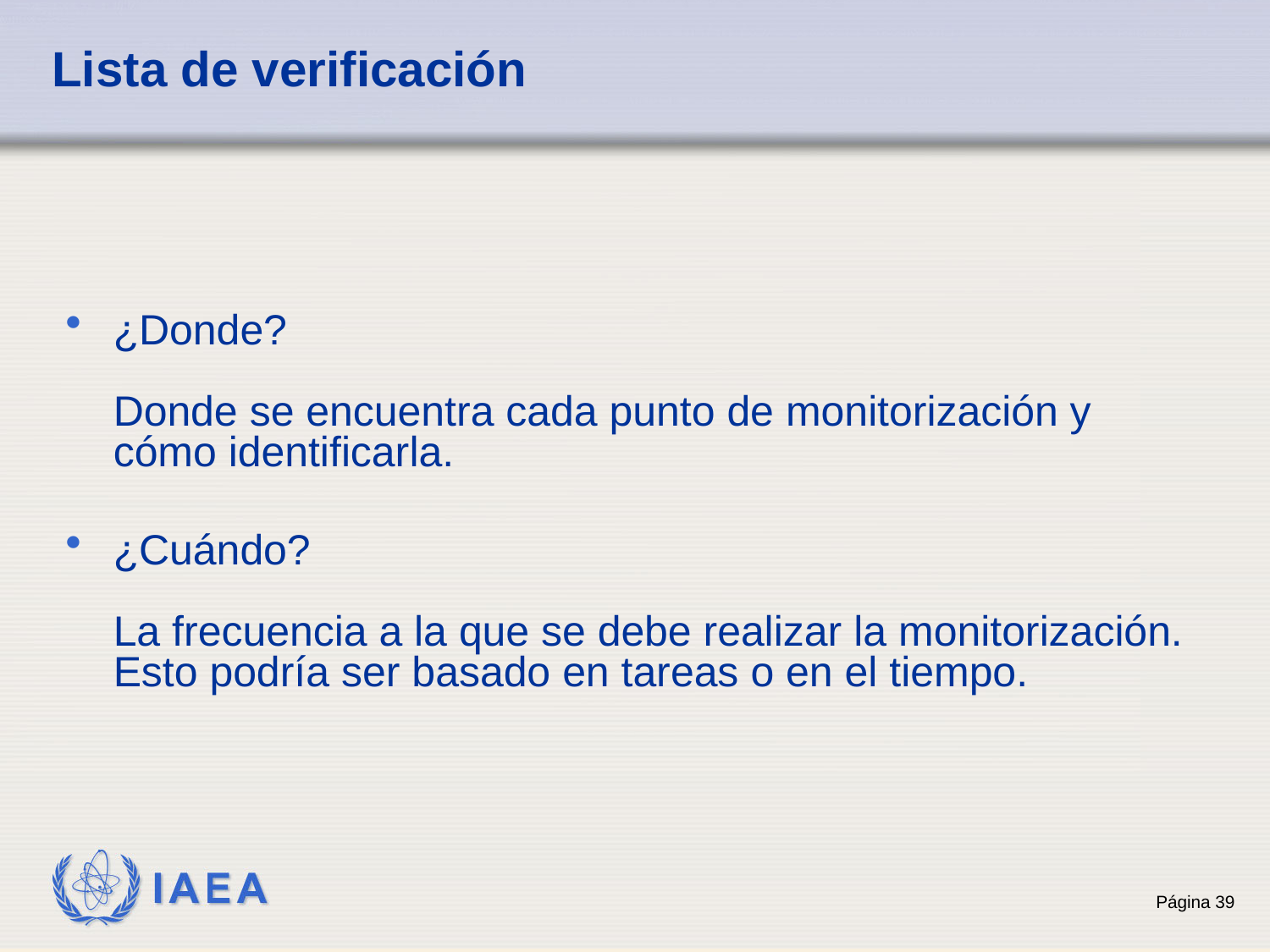

# Lista de verificación
¿Donde? 
Donde se encuentra cada punto de monitorización y cómo identificarla.

¿Cuándo? 
La frecuencia a la que se debe realizar la monitorización. Esto podría ser basado en tareas o en el tiempo.

39